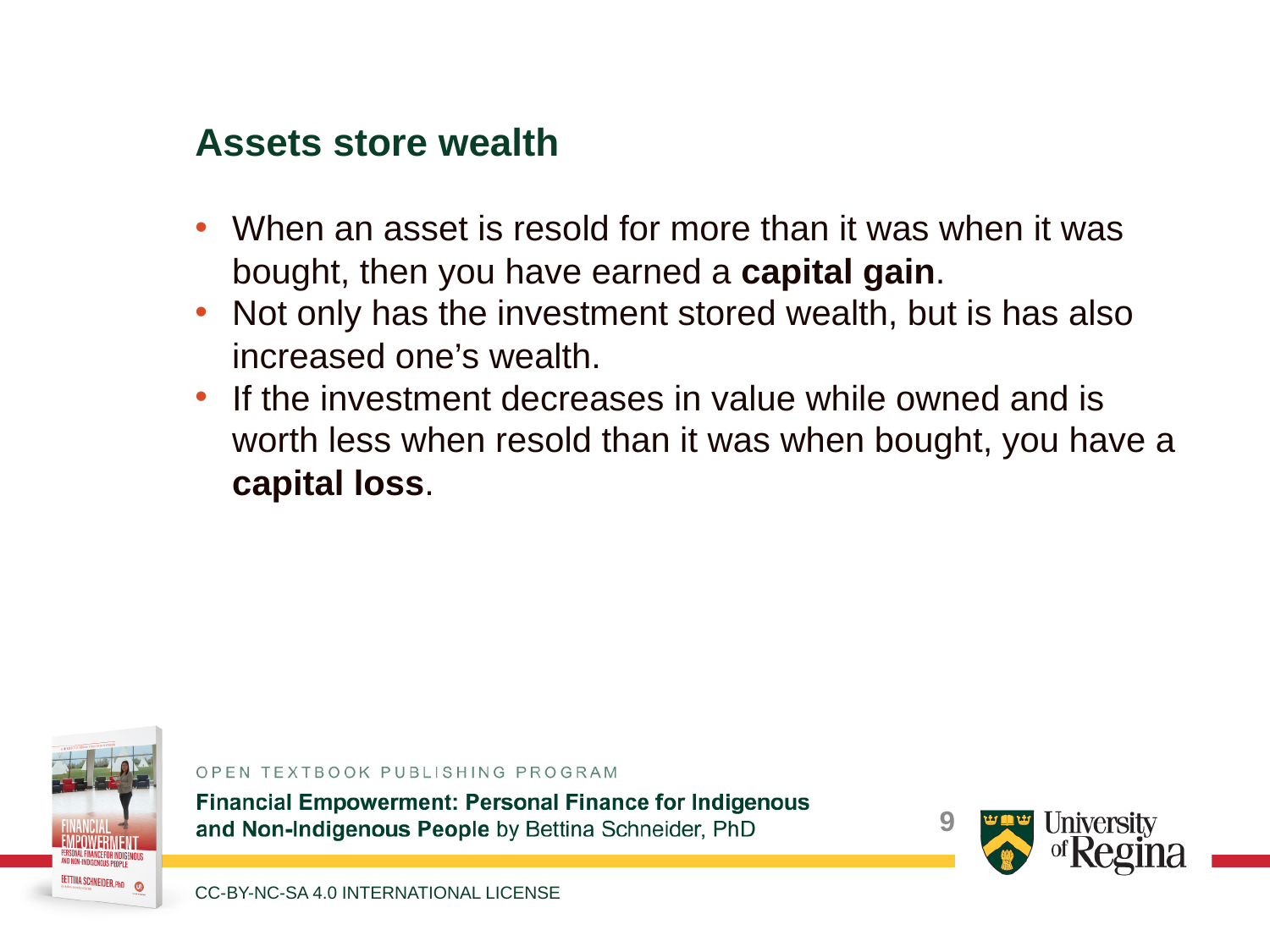

Assets store wealth
When an asset is resold for more than it was when it was bought, then you have earned a capital gain.
Not only has the investment stored wealth, but is has also increased one’s wealth.
If the investment decreases in value while owned and is worth less when resold than it was when bought, you have a capital loss.

CC-BY-NC-SA 4.0 INTERNATIONAL LICENSE